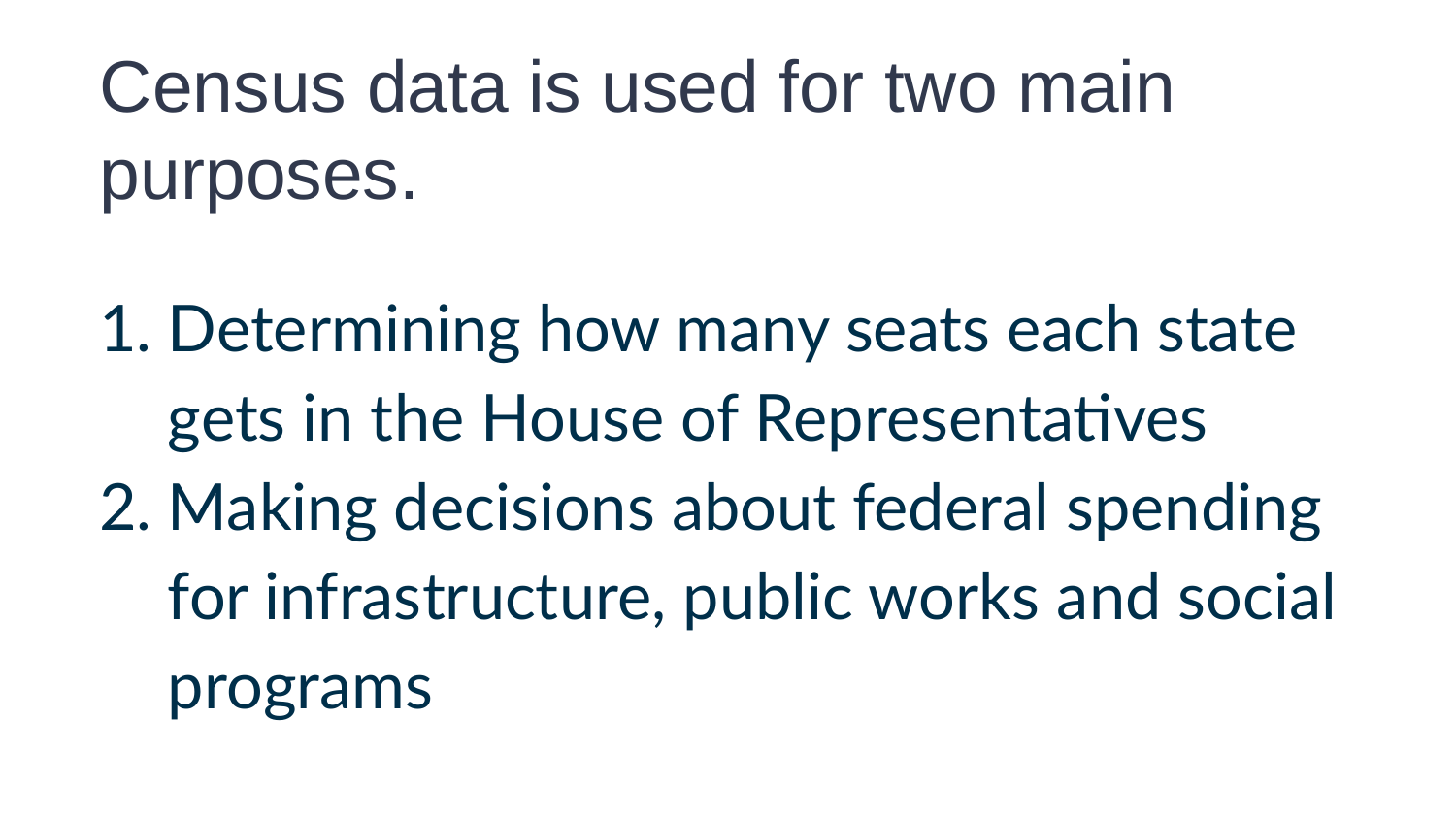

Census data is used for two main purposes.
Determining how many seats each state gets in the House of Representatives
Making decisions about federal spending for infrastructure, public works and social programs